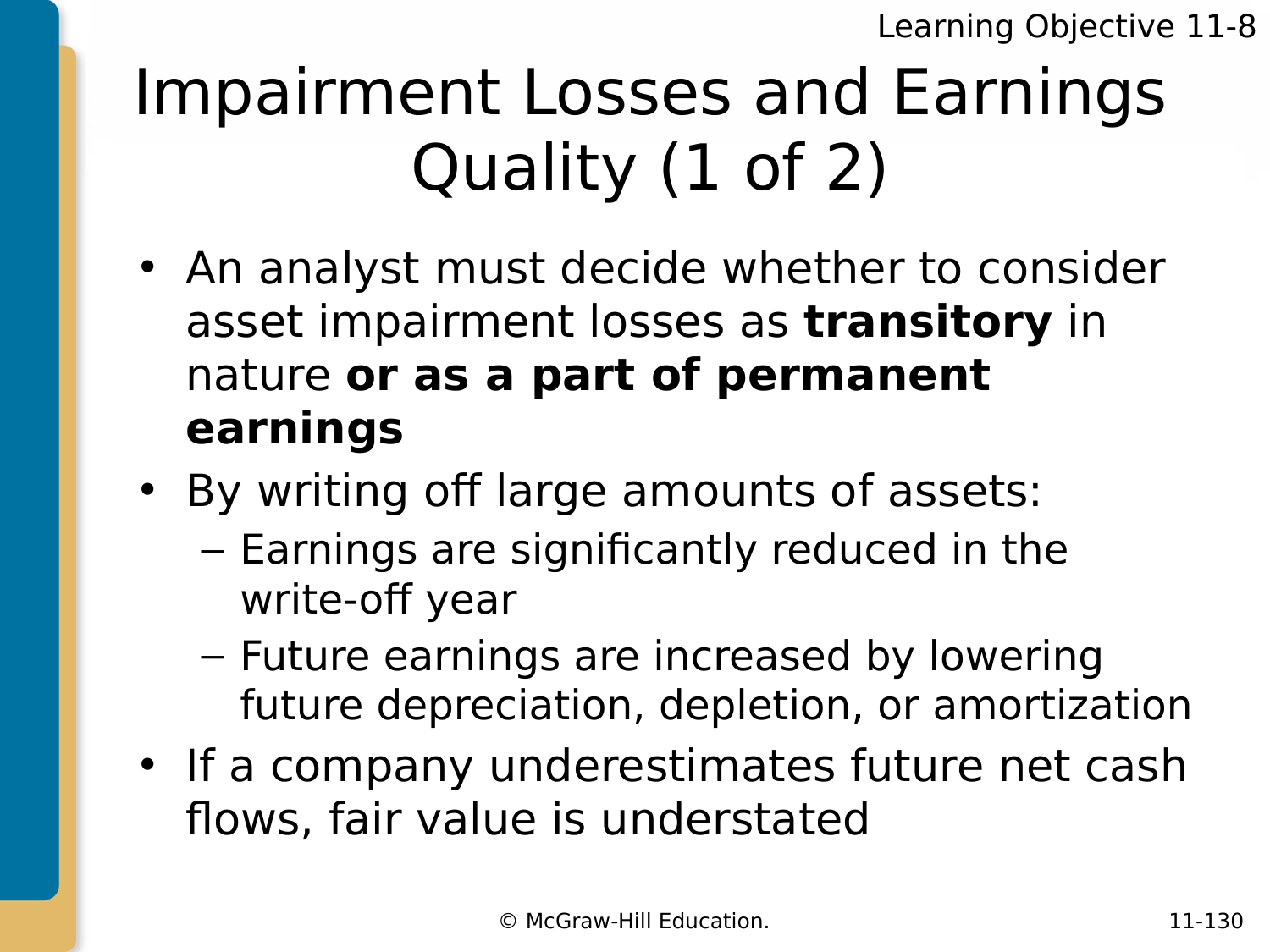

Learning Objective 11-8
# Impairment Losses and Earnings Quality (1 of 2)
An analyst must decide whether to consider asset impairment losses as transitory in nature or as a part of permanent earnings
By writing off large amounts of assets:
Earnings are significantly reduced in the write-off year
Future earnings are increased by lowering future depreciation, depletion, or amortization
If a company underestimates future net cash flows, fair value is understated